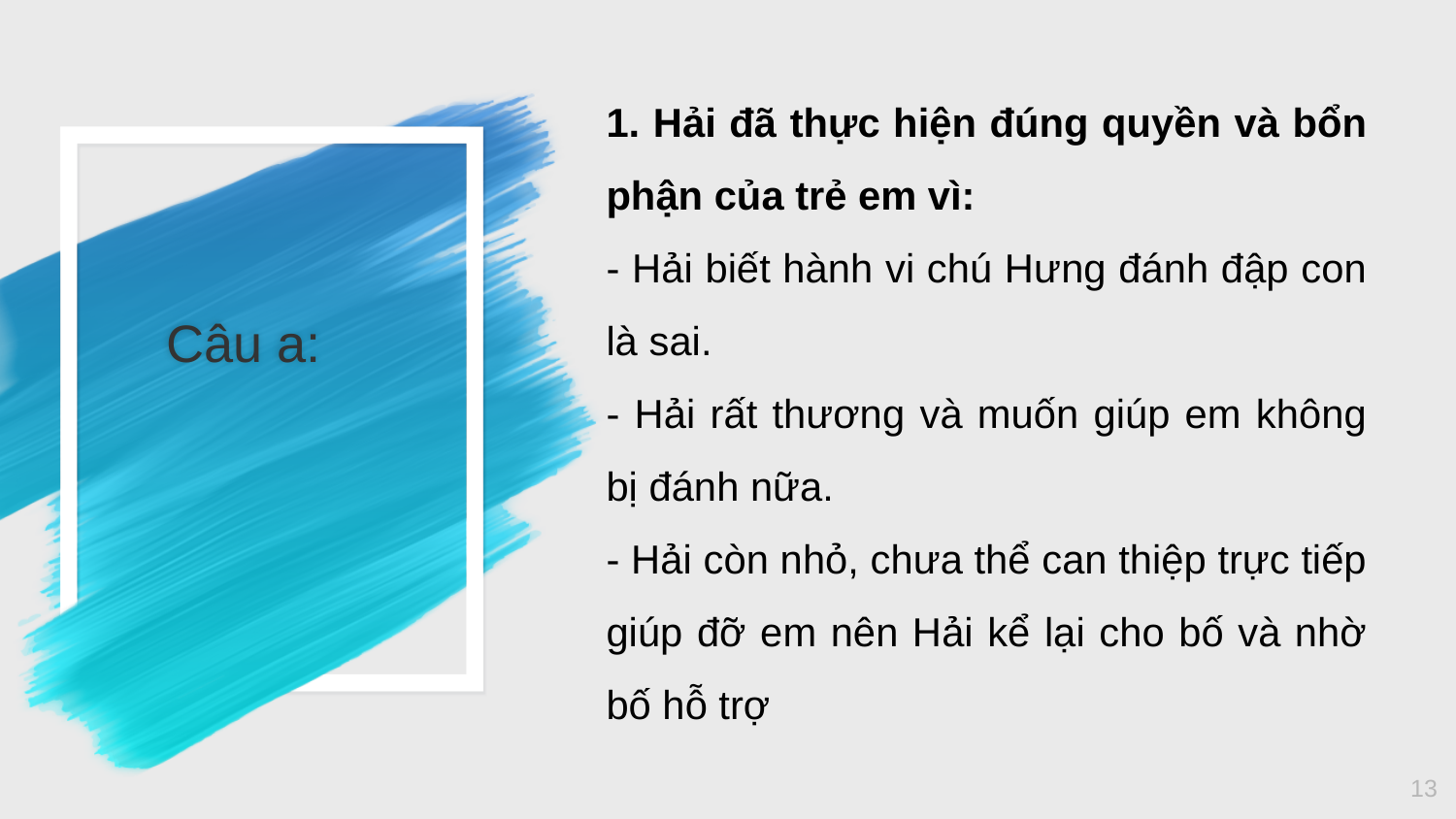

1. Hải đã thực hiện đúng quyền và bổn phận của trẻ em vì:
- Hải biết hành vi chú Hưng đánh đập con là sai.
- Hải rất thương và muốn giúp em không bị đánh nữa.
- Hải còn nhỏ, chưa thể can thiệp trực tiếp giúp đỡ em nên Hải kể lại cho bố và nhờ bố hỗ trợ
# Câu a:
13